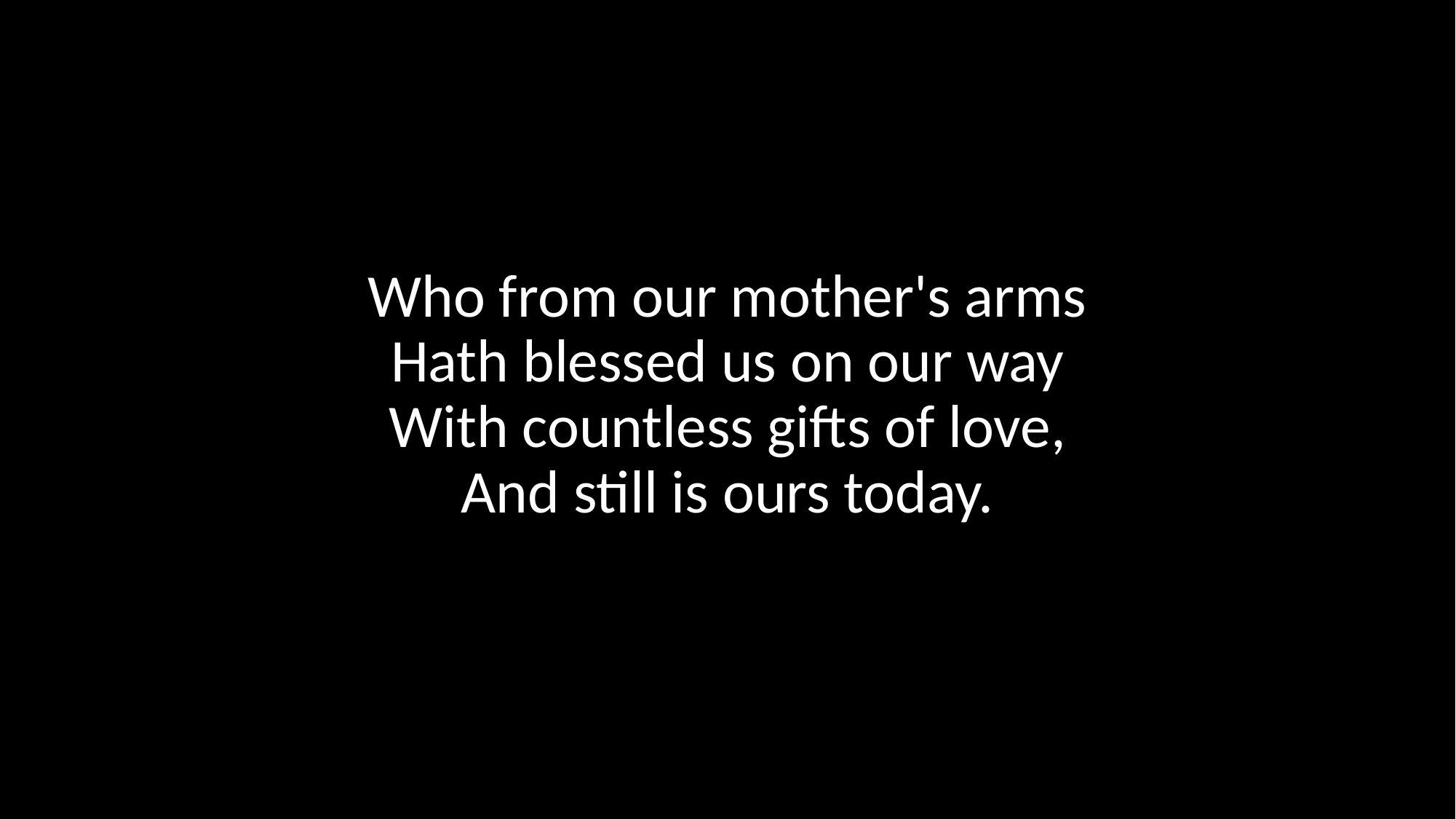

Who from our mother's arms
Hath blessed us on our way
With countless gifts of love,
And still is ours today.